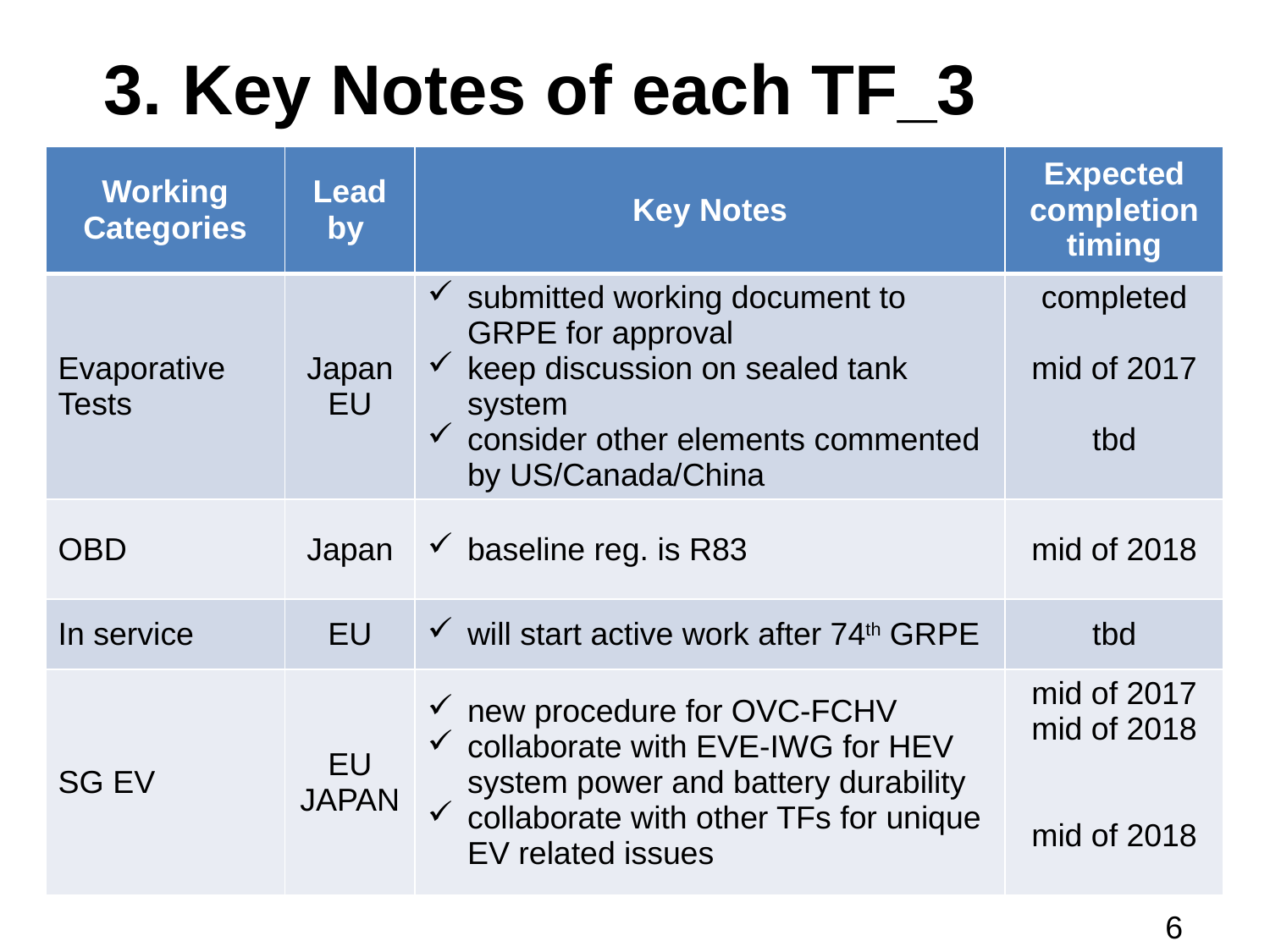

3. Key Notes of each TF_3
| Working Categories | Lead by | Key Notes | Expected completion timing |
| --- | --- | --- | --- |
| Evaporative Tests | Japan EU | submitted working document to GRPE for approval keep discussion on sealed tank system consider other elements commented by US/Canada/China | completed mid of 2017 tbd |
| OBD | Japan | baseline reg. is R83 | mid of 2018 |
| In service | EU | will start active work after 74th GRPE | tbd |
| SG EV | EU JAPAN | new procedure for OVC-FCHV collaborate with EVE-IWG for HEV system power and battery durability collaborate with other TFs for unique EV related issues | mid of 2017 mid of 2018 mid of 2018 |